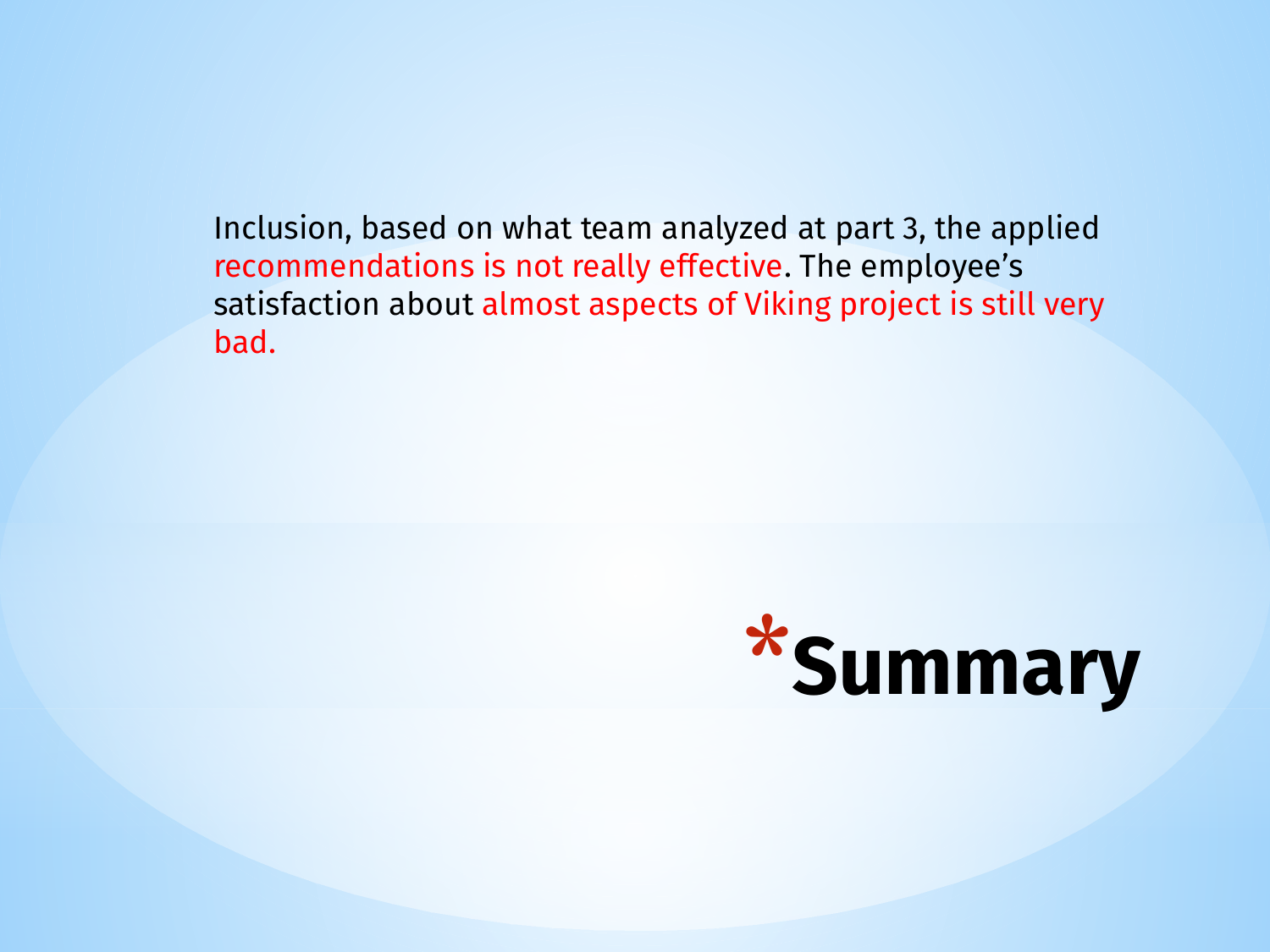

Inclusion, based on what team analyzed at part 3, the applied recommendations is not really effective. The employee’s satisfaction about almost aspects of Viking project is still very bad.
# Summary